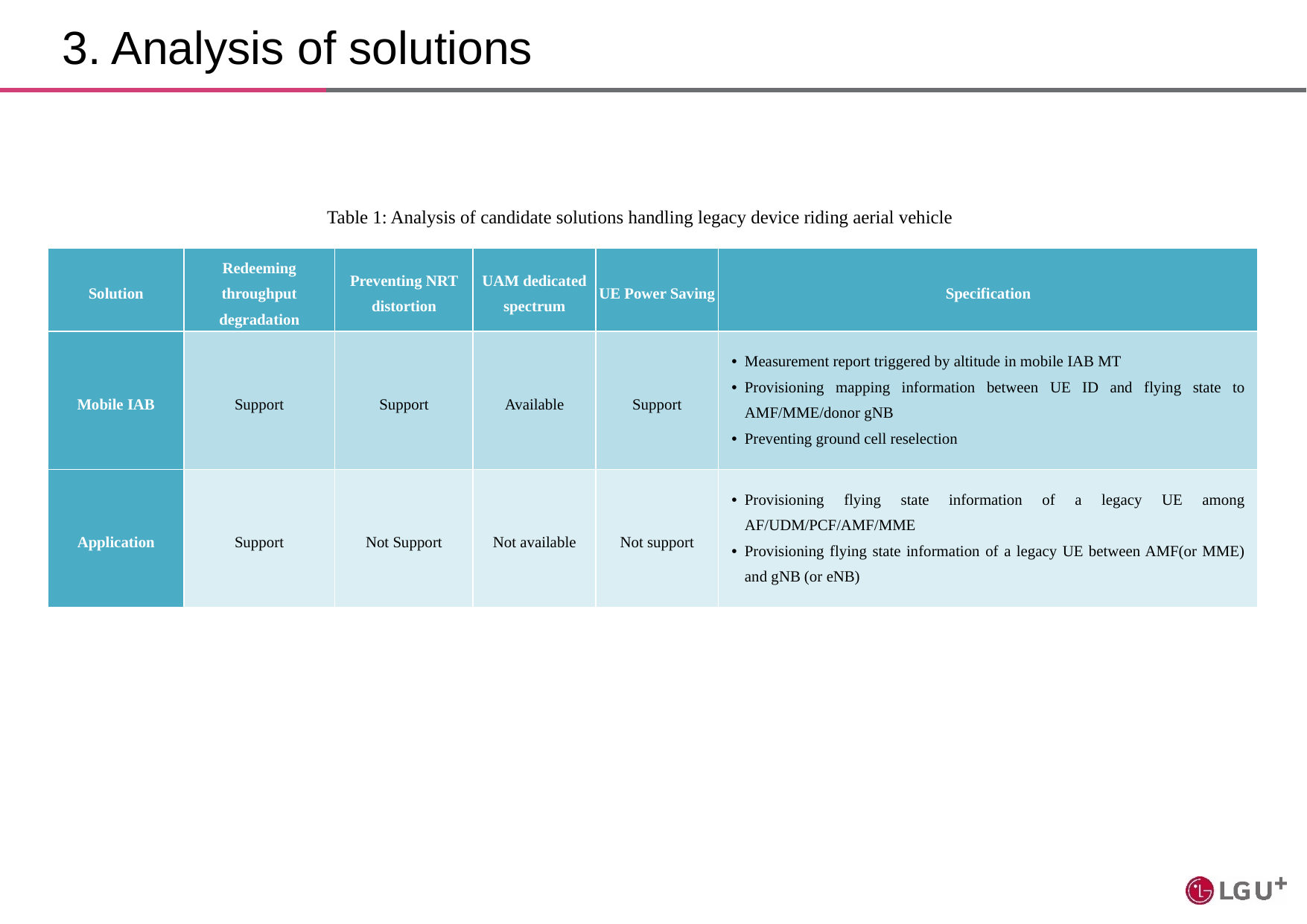

# 3. Analysis of solutions
Table 1: Analysis of candidate solutions handling legacy device riding aerial vehicle
| Solution | Redeeming throughput degradation | Preventing NRT distortion | UAM dedicated spectrum | UE Power Saving | Specification |
| --- | --- | --- | --- | --- | --- |
| Mobile IAB | Support | Support | Available | Support | Measurement report triggered by altitude in mobile IAB MT Provisioning mapping information between UE ID and flying state to AMF/MME/donor gNB Preventing ground cell reselection |
| Application | Support | Not Support | Not available | Not support | Provisioning flying state information of a legacy UE among AF/UDM/PCF/AMF/MME Provisioning flying state information of a legacy UE between AMF(or MME) and gNB (or eNB) |